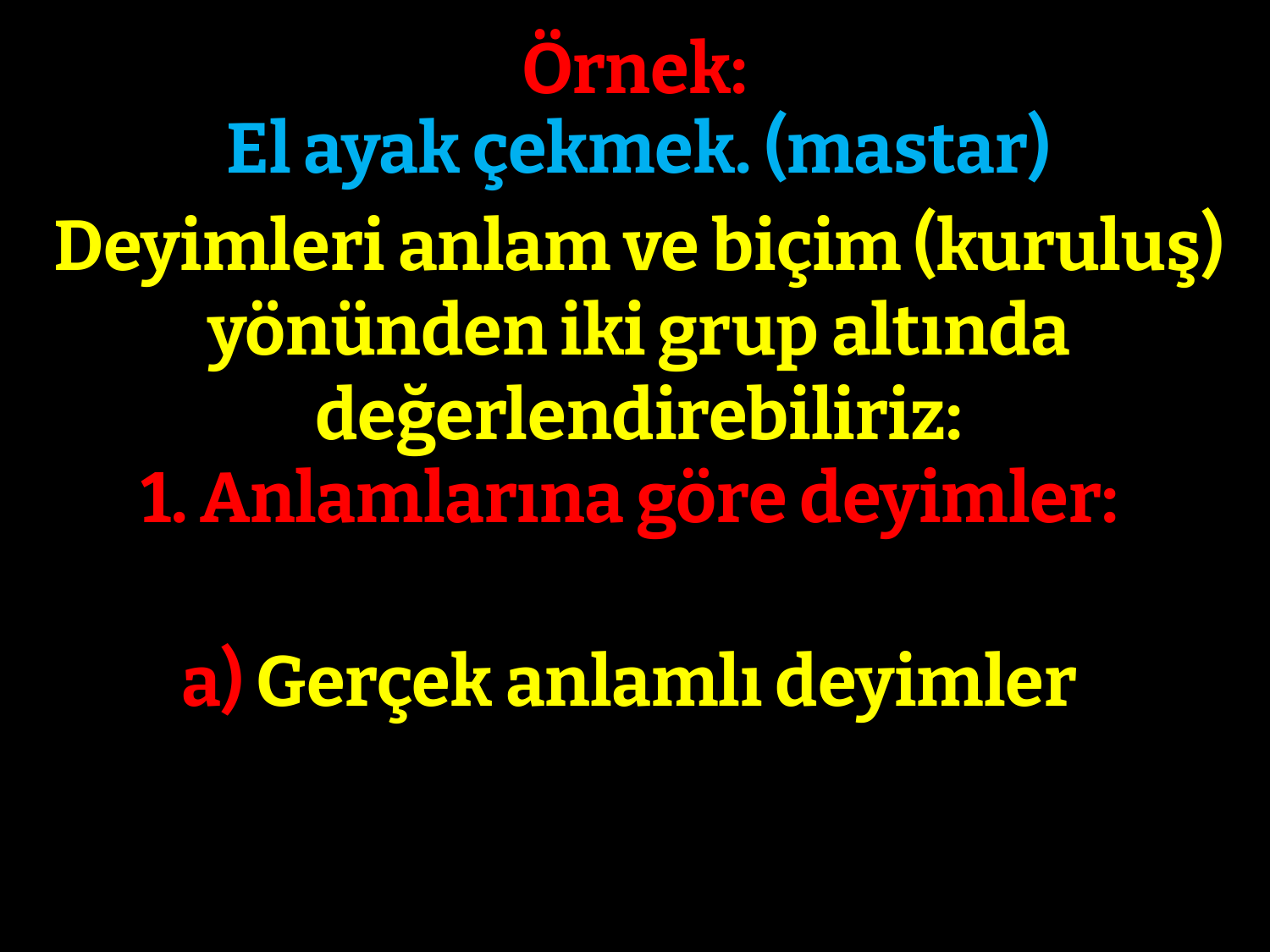

Örnek:
El ayak çekmek. (mastar)
Deyimleri anlam ve biçim (kuruluş) yönünden iki grup altında değerlendirebiliriz:
#
1. Anlamlarına göre deyimler:
a) Gerçek anlamlı deyimler